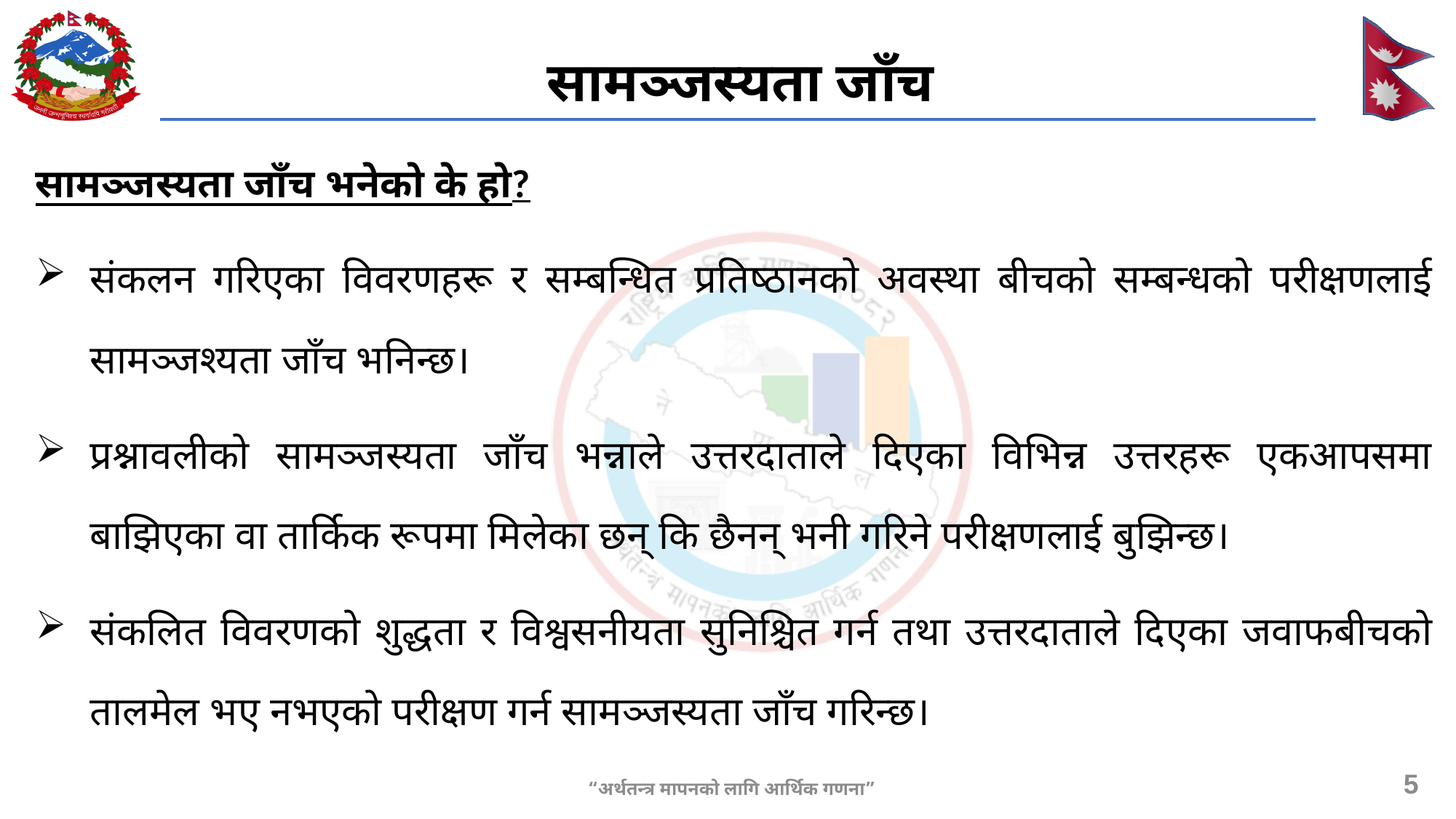

# सामञ्जस्यता जाँच
सामञ्जस्यता जाँच भनेको के हो?
संकलन गरिएका विवरणहरू र सम्बन्धित प्रतिष्ठानको अवस्था बीचको सम्बन्धको परीक्षणलाई सामञ्जश्यता जाँच भनिन्छ।
प्रश्नावलीको सामञ्जस्यता जाँच भन्नाले उत्तरदाताले दिएका विभिन्न उत्तरहरू एकआपसमा बाझिएका वा तार्किक रूपमा मिलेका छन् कि छैनन् भनी गरिने परीक्षणलाई बुझिन्छ।
संकलित विवरणको शुद्धता र विश्वसनीयता सुनिश्चित गर्न तथा उत्तरदाताले दिएका जवाफबीचको तालमेल भए नभएको परीक्षण गर्न सामञ्जस्यता जाँच गरिन्छ।
5
“अर्थतन्त्र मापनको लागि आर्थिक गणना”